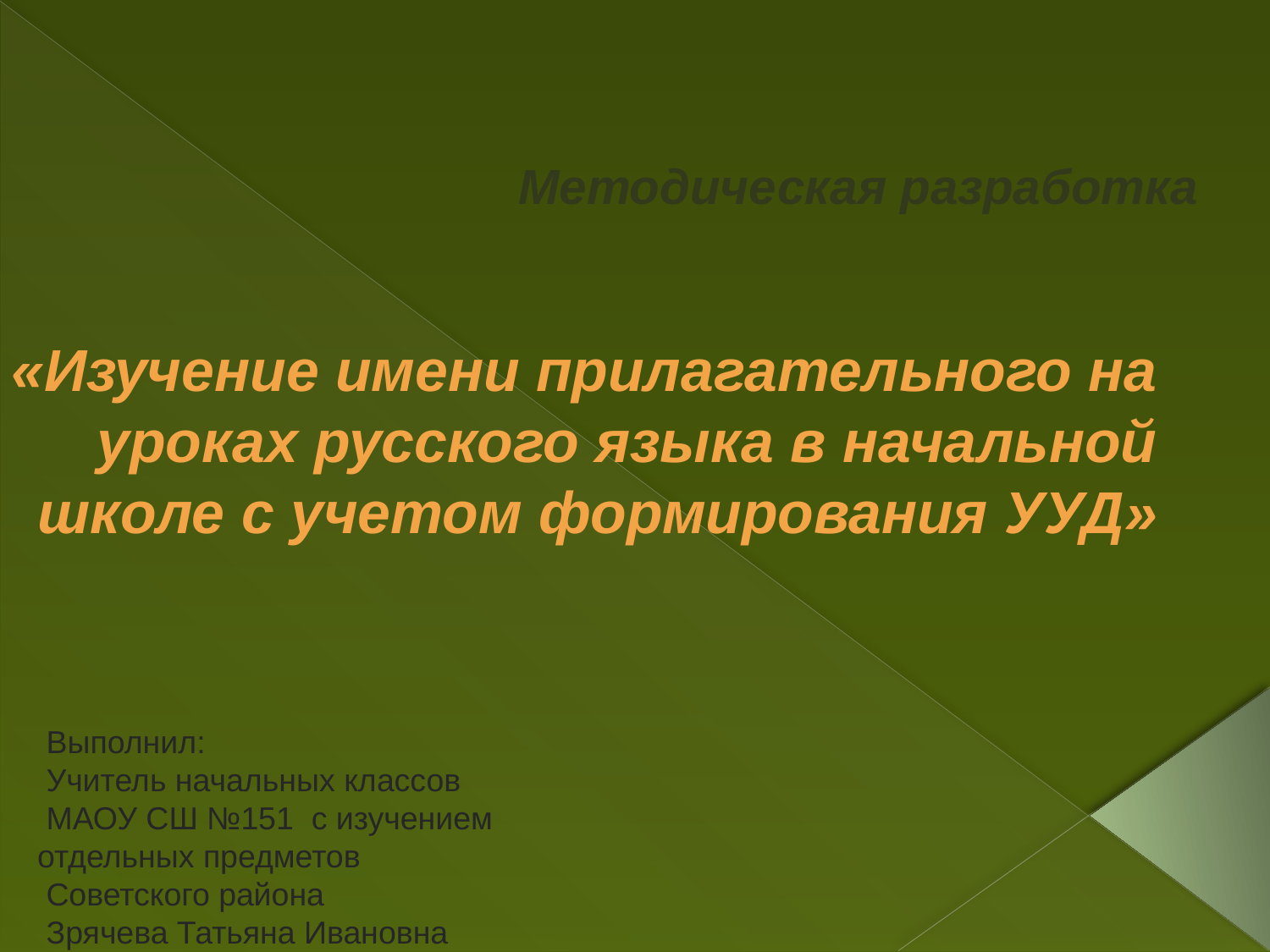

# Методическая разработка
«Изучение имени прилагательного на уроках русского языка в начальной школе с учетом формирования УУД»

 Выполнил:
 Учитель начальных классов
 МАОУ СШ №151  с изучением отдельных предметов
 Советского района
 Зрячева Татьяна Ивановна